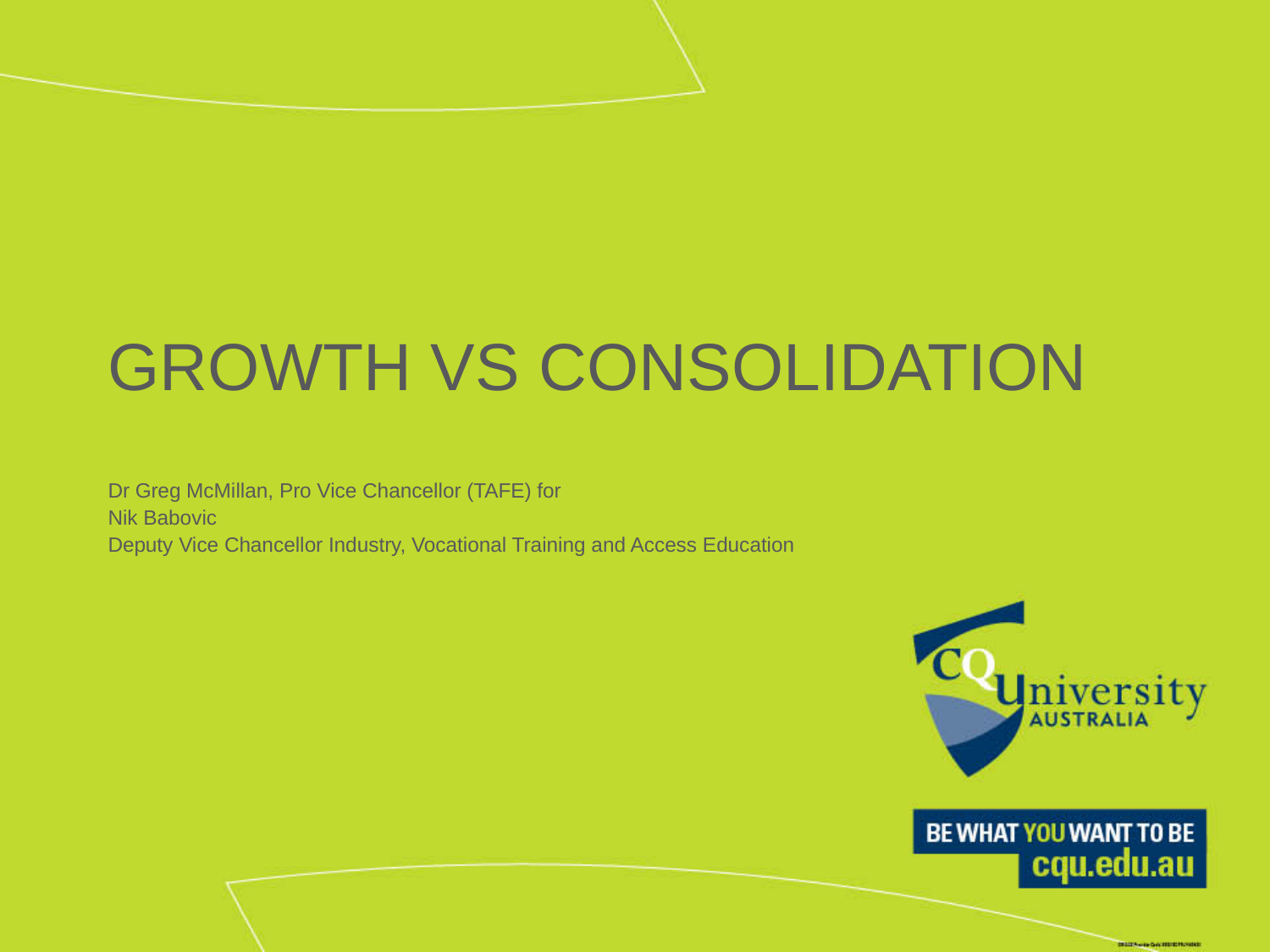

# GROWTH VS CONSOLIDATION
Dr Greg McMillan, Pro Vice Chancellor (TAFE) for
Nik Babovic
Deputy Vice Chancellor Industry, Vocational Training and Access Education